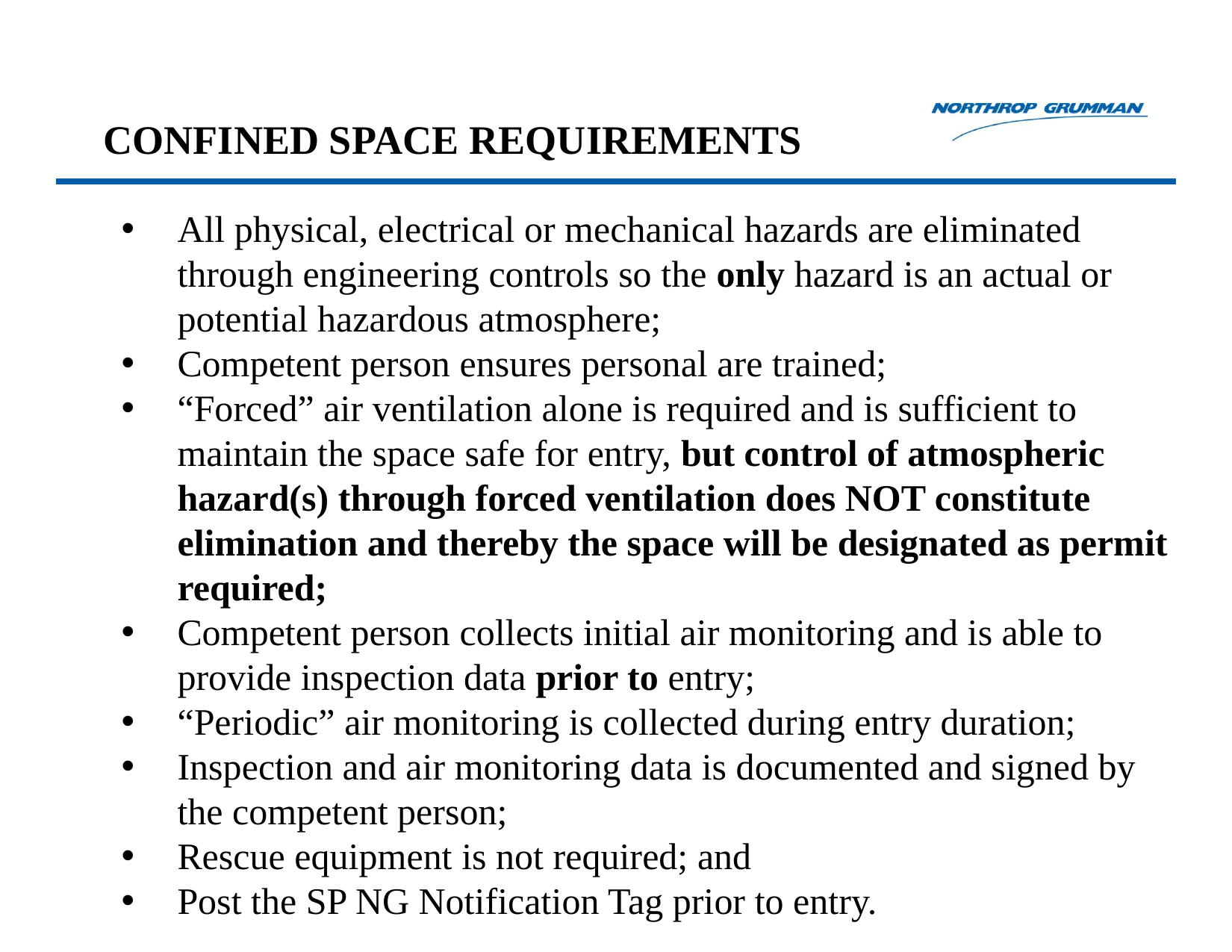

# CONFINED SPACE REQUIREMENTS
All physical, electrical or mechanical hazards are eliminated through engineering controls so the only hazard is an actual or potential hazardous atmosphere;
Competent person ensures personal are trained;
“Forced” air ventilation alone is required and is sufficient to maintain the space safe for entry, but control of atmospheric hazard(s) through forced ventilation does NOT constitute elimination and thereby the space will be designated as permit required;
Competent person collects initial air monitoring and is able to provide inspection data prior to entry;
“Periodic” air monitoring is collected during entry duration;
Inspection and air monitoring data is documented and signed by the competent person;
Rescue equipment is not required; and
Post the SP NG Notification Tag prior to entry.